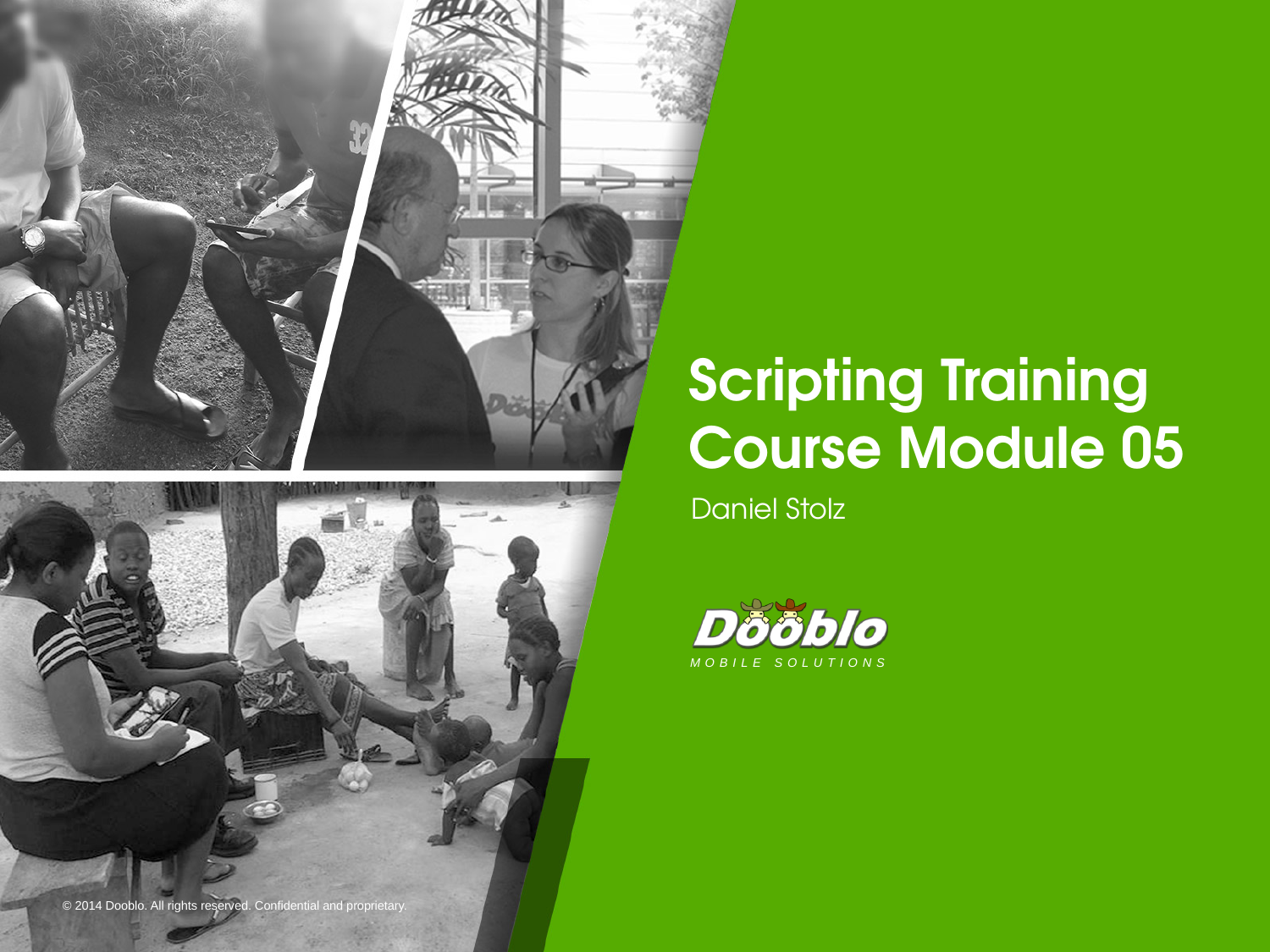

# Scripting Training Course Module 05
Daniel Stolz